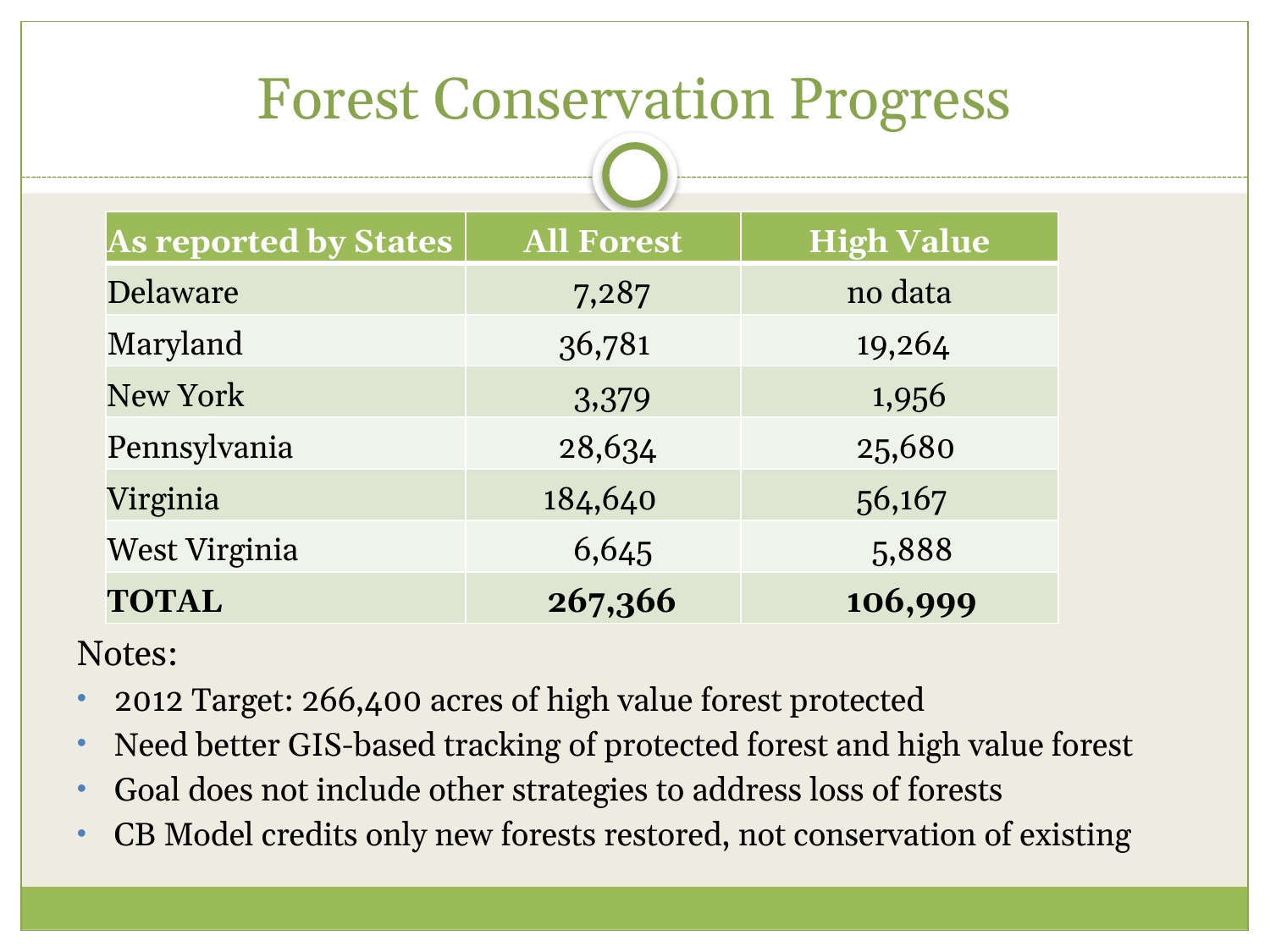

# Forest Conservation Progress
| As reported by States | All Forest | High Value |
| --- | --- | --- |
| Delaware | 7,287 | no data |
| Maryland | 36,781 | 19,264 |
| New York | 3,379 | 1,956 |
| Pennsylvania | 28,634 | 25,680 |
| Virginia | 184,640 | 56,167 |
| West Virginia | 6,645 | 5,888 |
| TOTAL | 267,366 | 106,999 |
Notes:
2012 Target: 266,400 acres of high value forest protected
Need better GIS-based tracking of protected forest and high value forest
Goal does not include other strategies to address loss of forests
CB Model credits only new forests restored, not conservation of existing